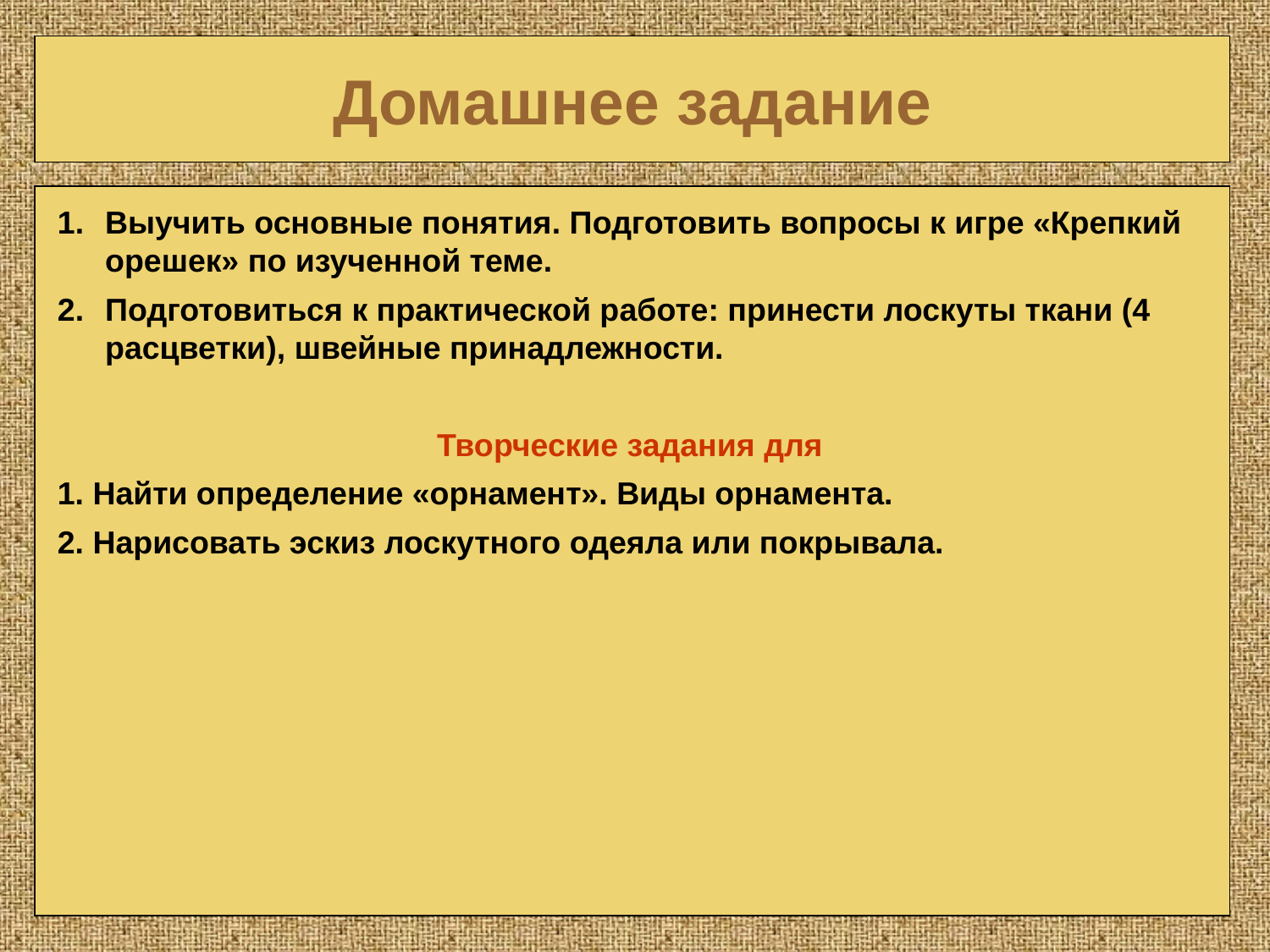

Домашнее задание

Выучить основные понятия. Подготовить вопросы к игре «Крепкий орешек» по изученной теме.
Подготовиться к практической работе: принести лоскуты ткани (4 расцветки), швейные принадлежности.

Творческие задания для
1. Найти определение «орнамент». Виды орнамента.
2. Нарисовать эскиз лоскутного одеяла или покрывала.